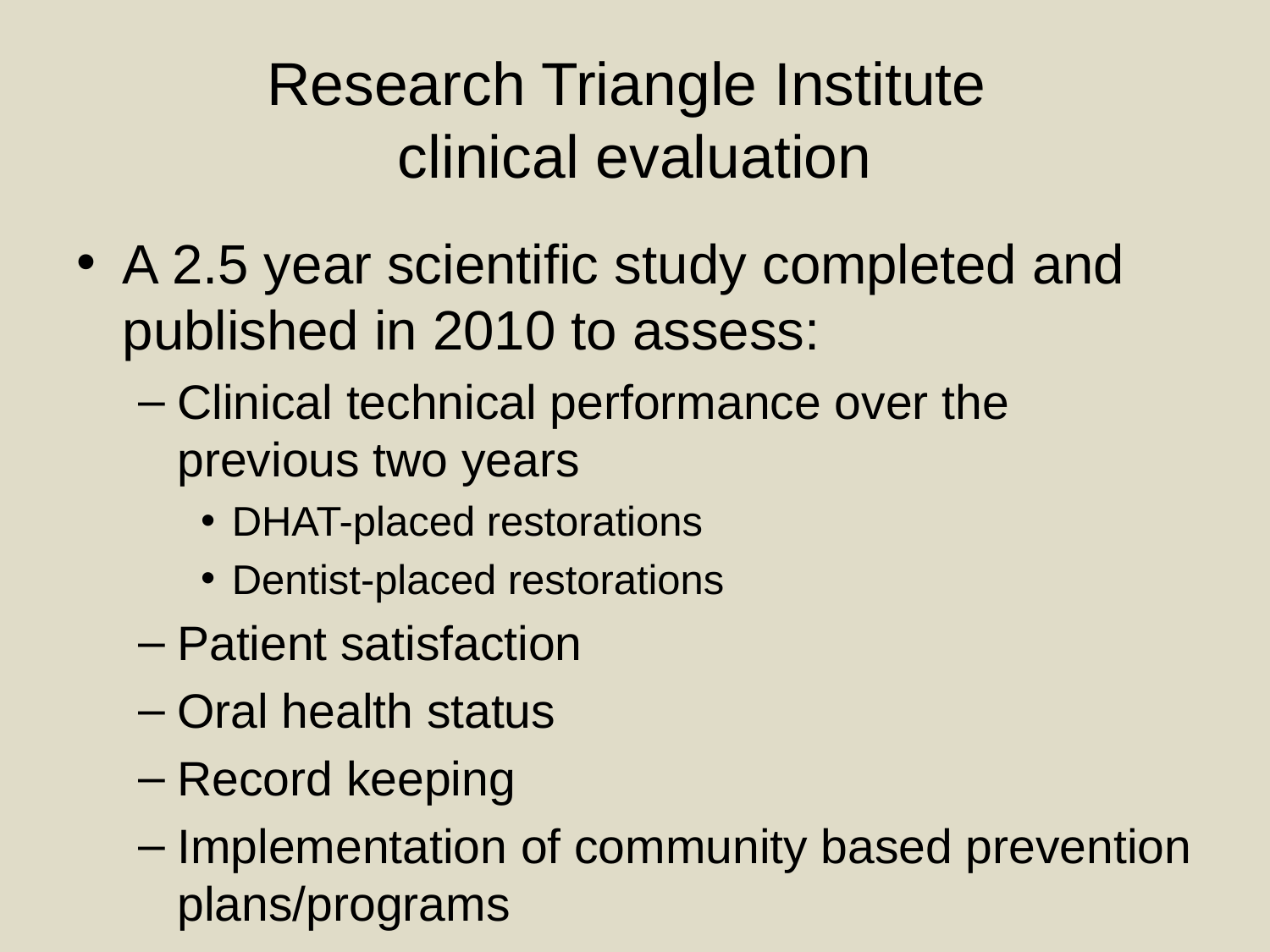

# Research Triangle Institute clinical evaluation
A 2.5 year scientific study completed and published in 2010 to assess:
Clinical technical performance over the previous two years
DHAT-placed restorations
Dentist-placed restorations
Patient satisfaction
Oral health status
Record keeping
Implementation of community based prevention plans/programs